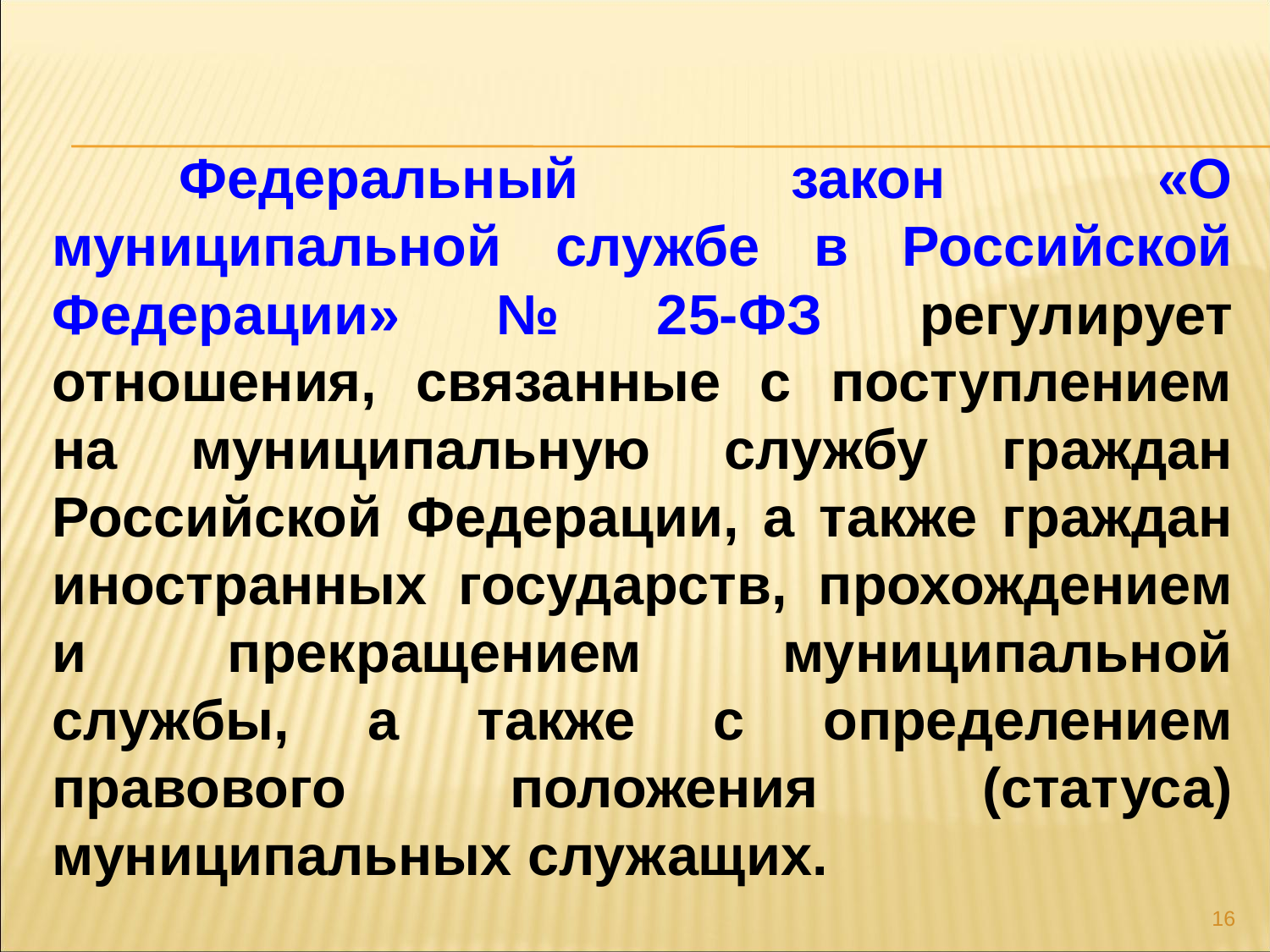

Федеральный закон «О муниципальной службе в Российской Федерации» № 25-ФЗ регулирует отношения, связанные с поступлением на муниципальную службу граждан Российской Федерации, а также граждан иностранных государств, прохождением и прекращением муниципальной службы, а также с определением правового положения (статуса) муниципальных служащих.
16